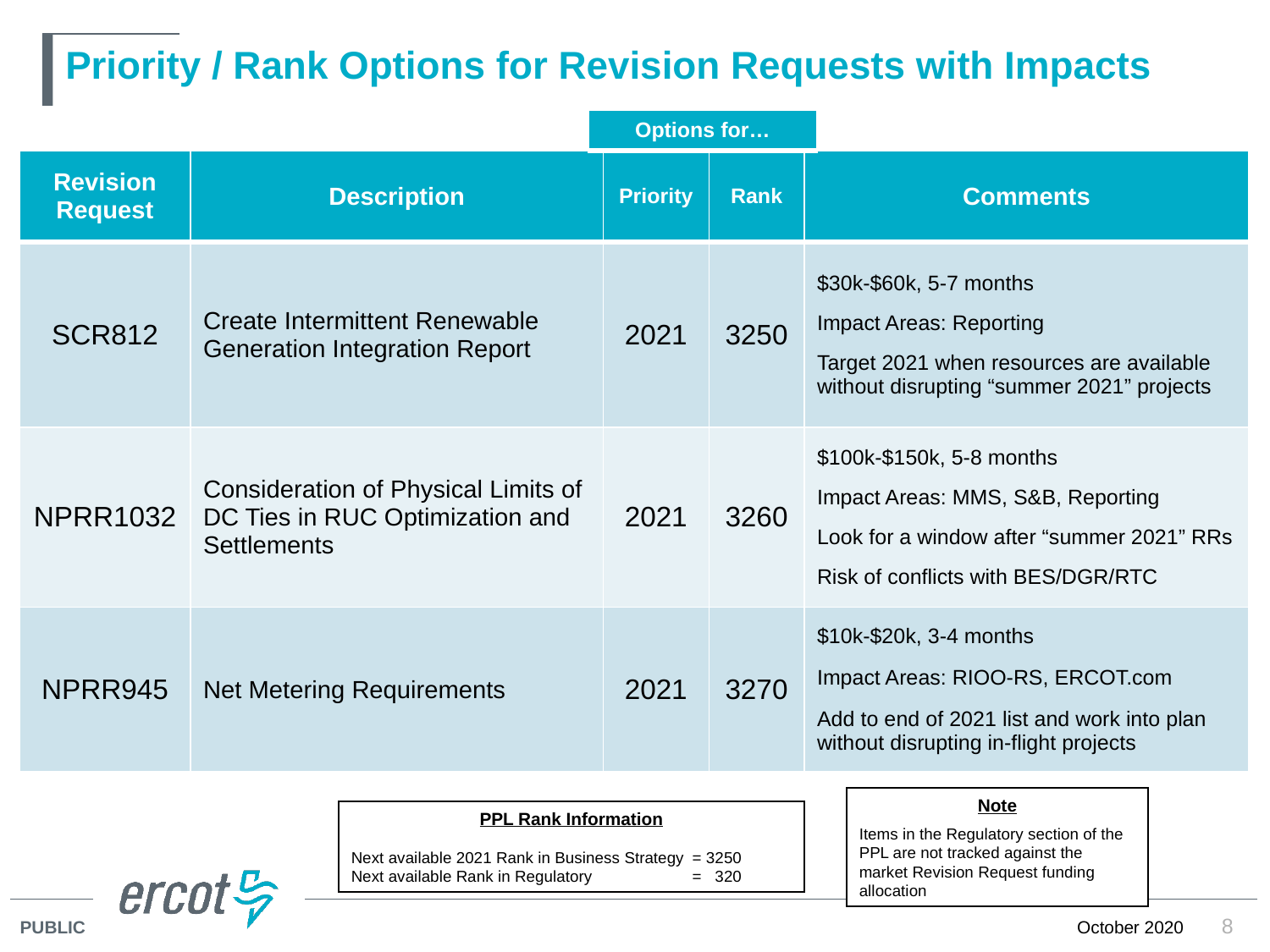

# Priority / Rank Options for Revision Requests with Impacts
| Options for… |
| --- |
| Revision Request | Description | Priority | Rank | Comments |
| --- | --- | --- | --- | --- |
| SCR812 | Create Intermittent Renewable Generation Integration Report | 2021 | 3250 | $30k-$60k, 5-7 months Impact Areas: Reporting Target 2021 when resources are available without disrupting “summer 2021” projects |
| NPRR1032 | Consideration of Physical Limits of DC Ties in RUC Optimization and Settlements | 2021 | 3260 | $100k-$150k, 5-8 months Impact Areas: MMS, S&B, Reporting Look for a window after “summer 2021” RRs Risk of conflicts with BES/DGR/RTC |
| NPRR945 | Net Metering Requirements | 2021 | 3270 | $10k-$20k, 3-4 months Impact Areas: RIOO-RS, ERCOT.com Add to end of 2021 list and work into plan without disrupting in-flight projects |
Note

Items in the Regulatory section of the PPL are not tracked against the market Revision Request funding allocation
PPL Rank Information

Next available 2021 Rank in Business Strategy 	= 3250
Next available Rank in Regulatory	=   320
8